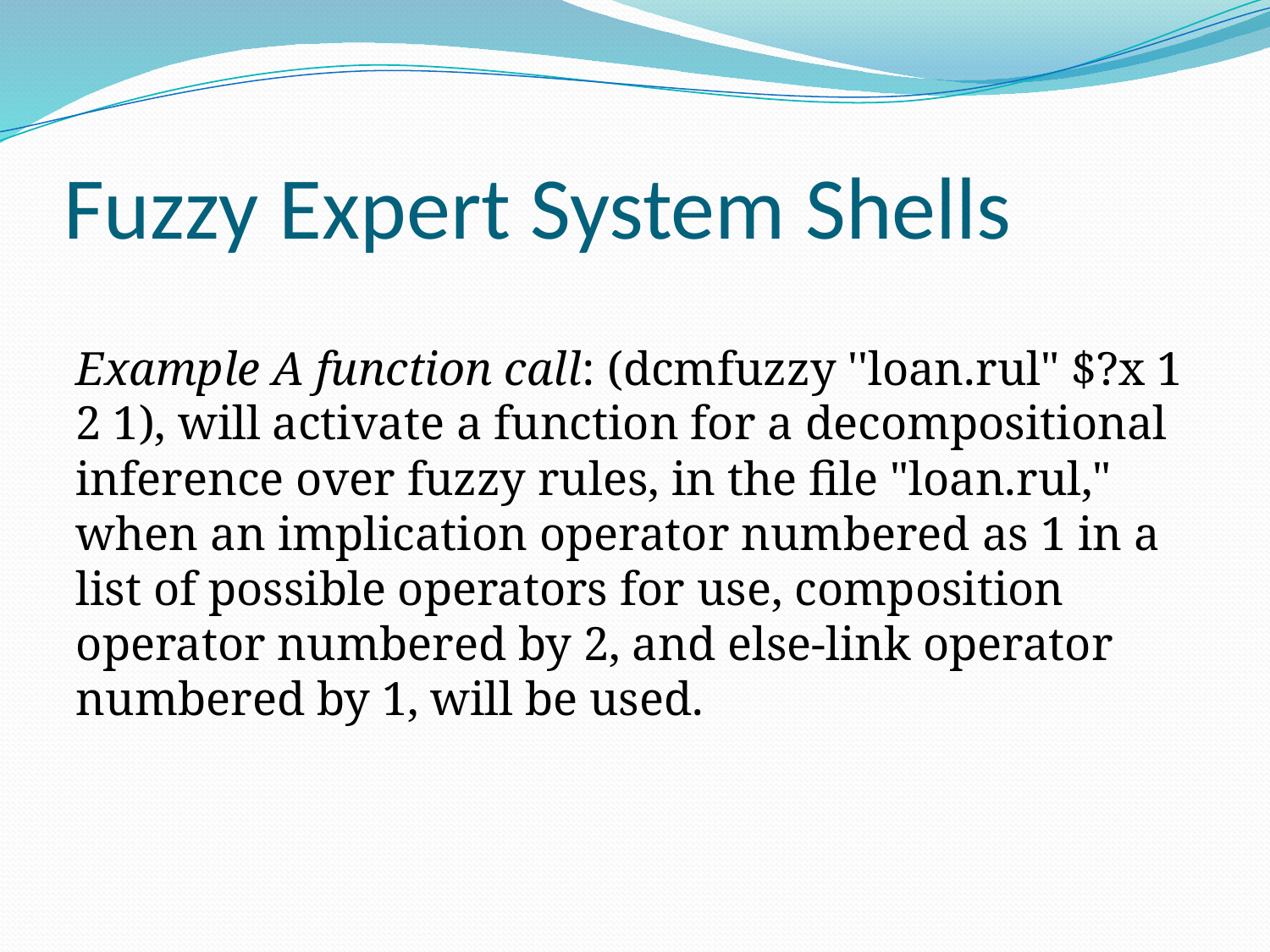

# Fuzzy Expert System Shells

Example A function call: (dcmfuzzy ''loan.rul" $?x 1 2 1), will activate a function for a decompositional inference over fuzzy rules, in the file "loan.rul," when an implication operator numbered as 1 in a list of possible operators for use, composition operator numbered by 2, and else-link operator numbered by 1, will be used.